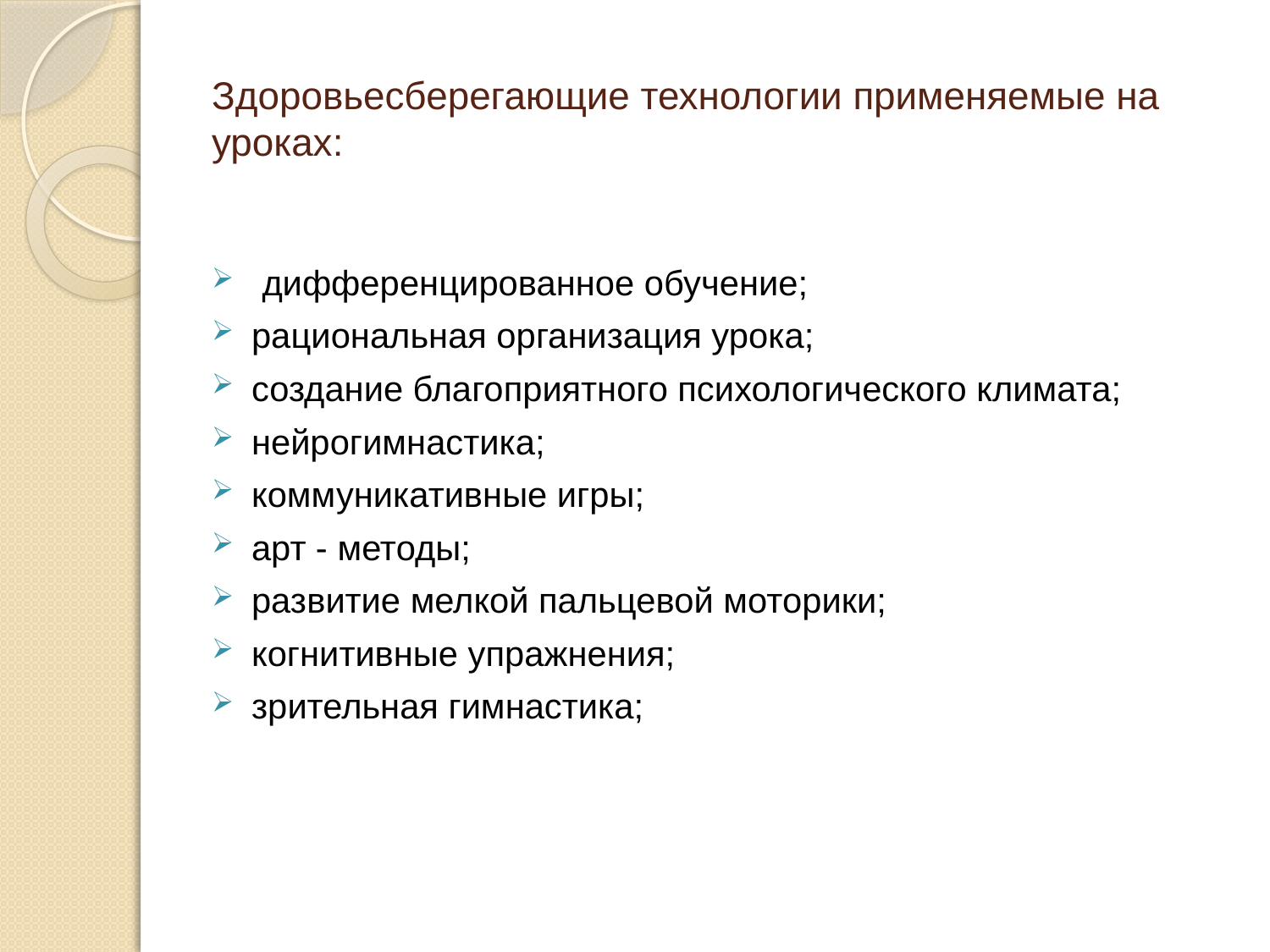

# Здоровьесберегающие технологии применяемые на уроках:

 дифференцированное обучение;
рациональная организация урока;
создание благоприятного психологического климата;
нейрогимнастика;
коммуникативные игры;
арт - методы;
развитие мелкой пальцевой моторики;
когнитивные упражнения;
зрительная гимнастика;